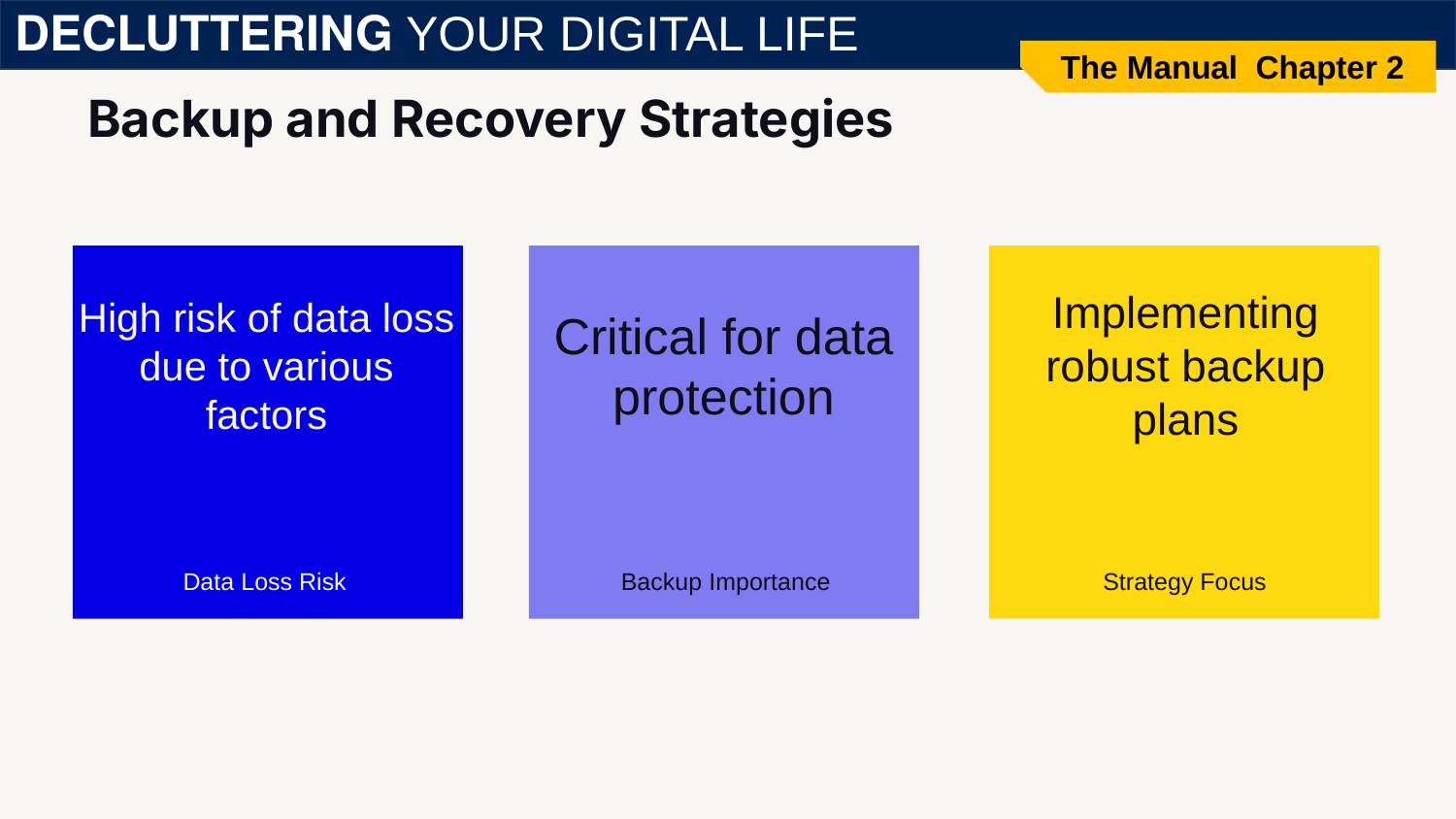

DECLUTTERING YOUR DIGITAL LIFE
The Manual  Chapter 2

# Backup and Recovery Strategies

High risk of data loss due to various factors
Critical for data protection
Implementing robust backup plans
Data Loss Risk
Backup Importance
Strategy Focus